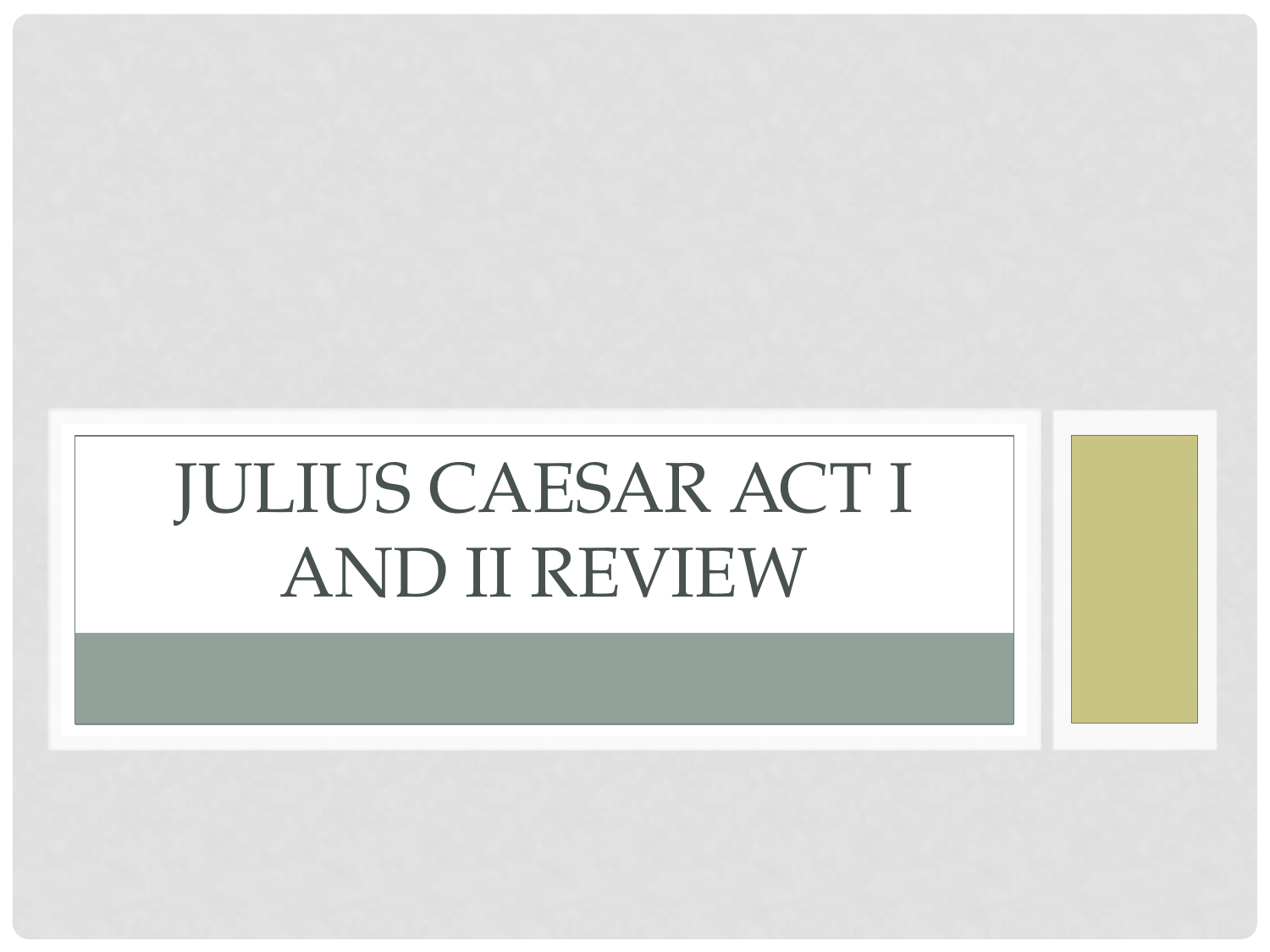

# Julius Caesar Act I and II Review